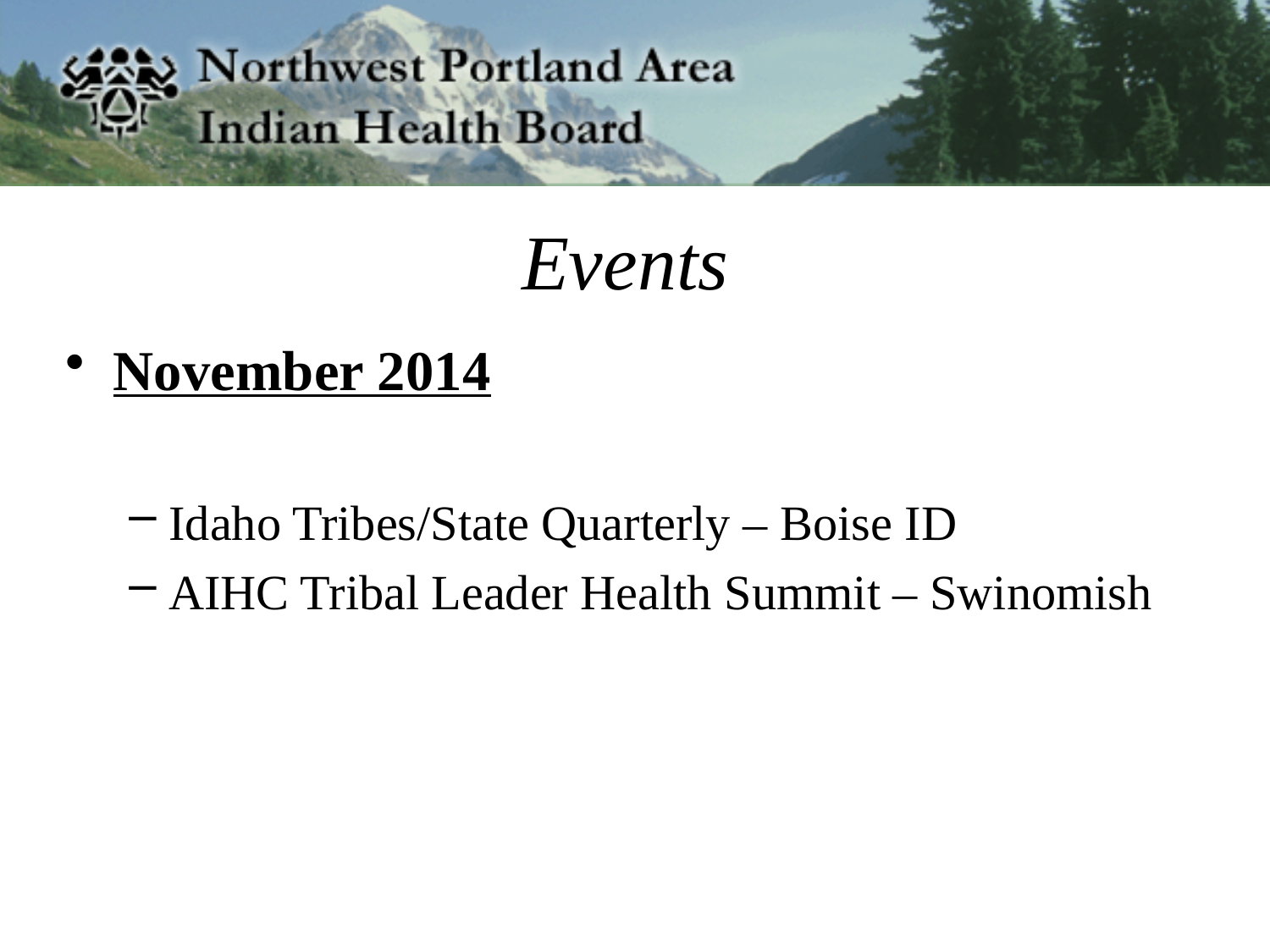

# Events
November 2014

Idaho Tribes/State Quarterly – Boise ID
AIHC Tribal Leader Health Summit – Swinomish